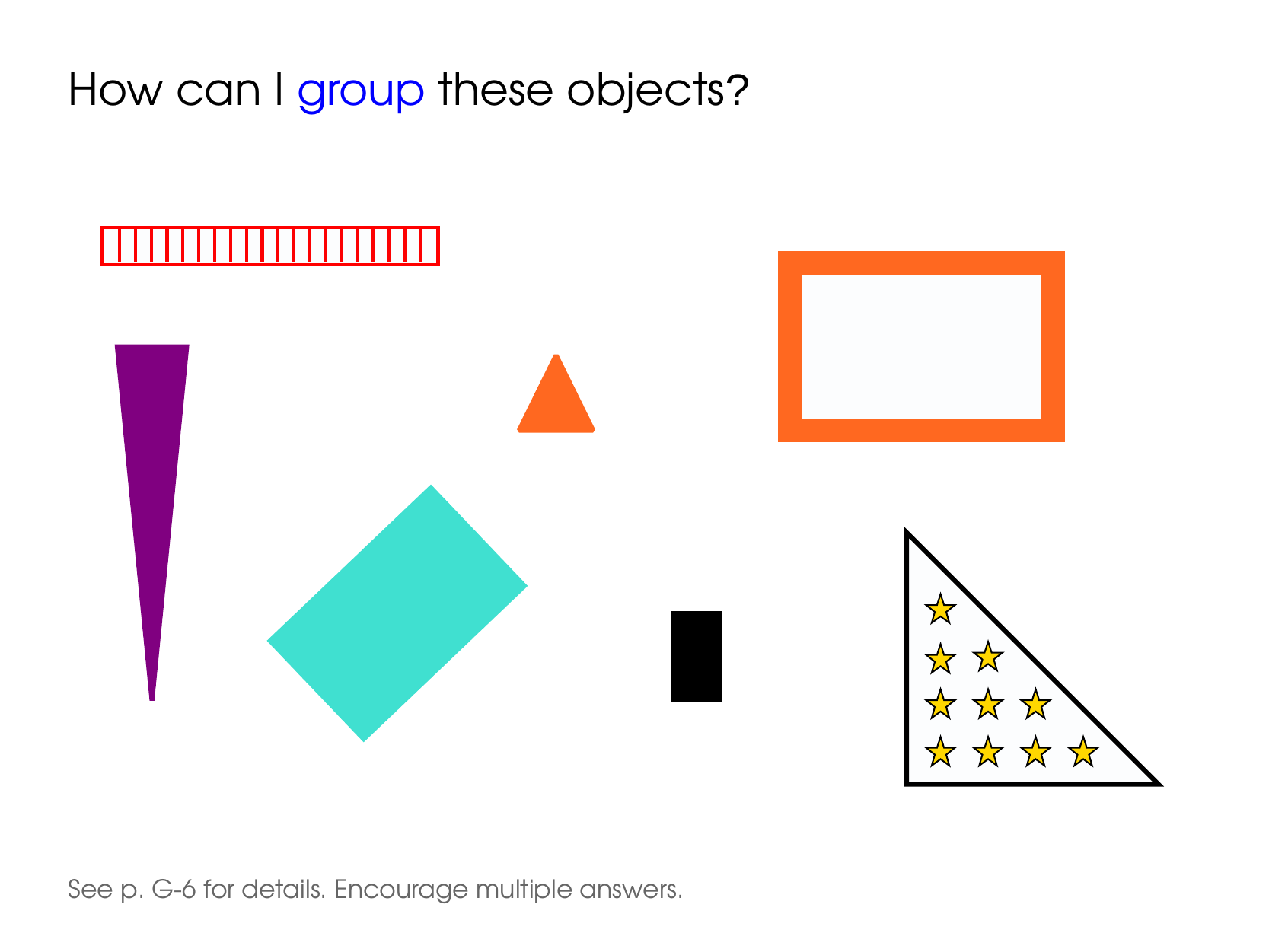

How can I group these objects?

See p. G-6 for details. Encourage multiple answers.